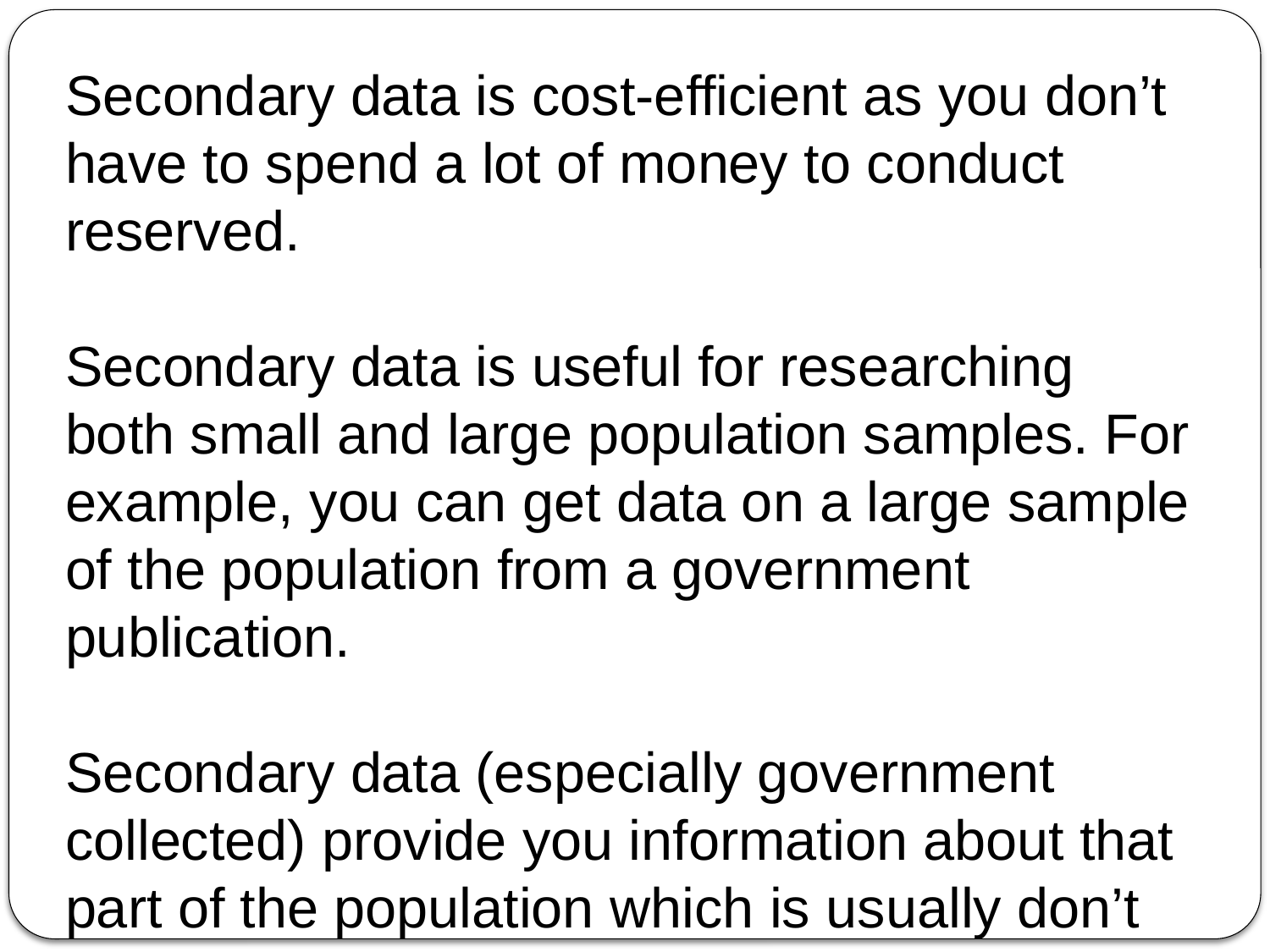

Secondary data is cost-efficient as you don’t have to spend a lot of money to conduct reserved.

Secondary data is useful for researching both small and large population samples. For example, you can get data on a large sample of the population from a government publication.

Secondary data (especially government collected) provide you information about that part of the population which is usually don’t respond to the census